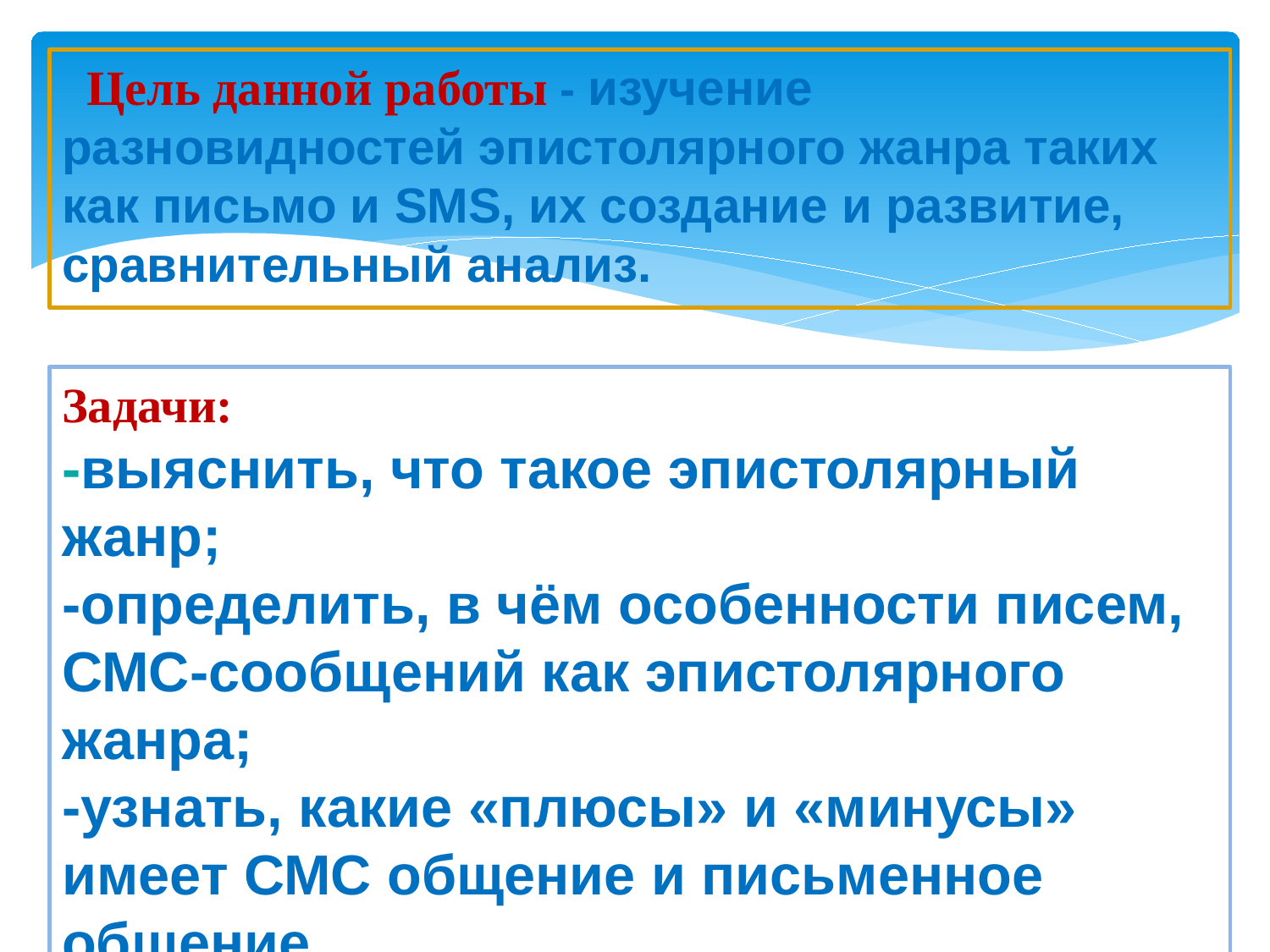

Цель данной работы - изучение разновидностей эпистолярного жанра таких как письмо и SMS, их создание и развитие, сравнительный анализ.

Задачи:
-выяснить, что такое эпистолярный жанр;
-определить, в чём особенности писем,  СМС-сообщений как эпистолярного жанра;
-узнать, какие «плюсы» и «минусы» имеет СМС общение и письменное общение.
-провести опрос среди учеников 9-11 классов МБОУ СОШ с.Сосновка.